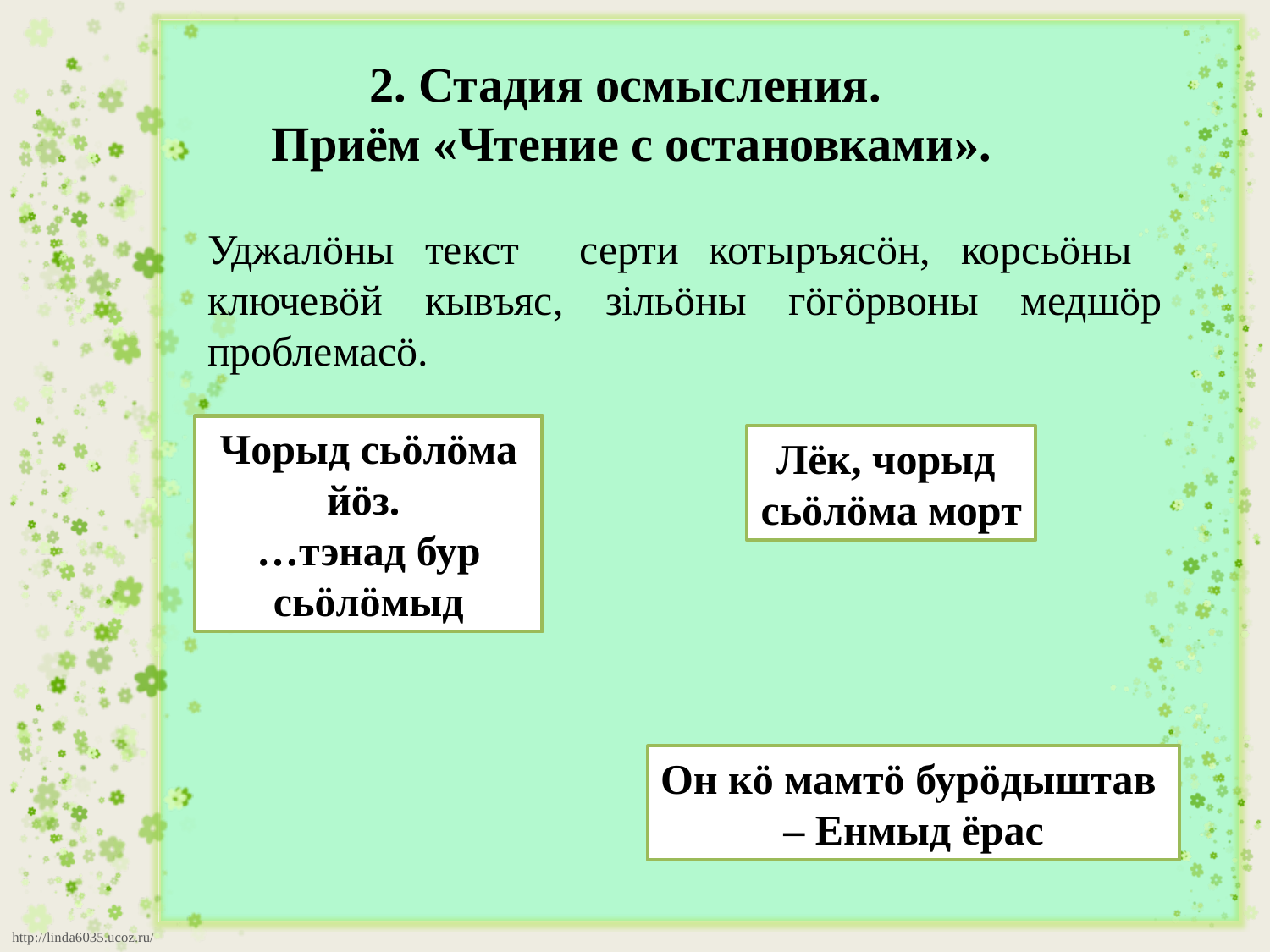

2. Стадия осмысления.
Приём «Чтение с остановками».
Уджалӧны текст  серти котыръясӧн, корсьӧны  ключевӧй кывъяс, зільӧны гӧгӧрвоны медшӧр проблемасӧ.
Чорыд сьӧлӧма йӧз.
…тэнад бур сьӧлӧмыд
Лёк, чорыд
сьӧлӧма морт
Он кӧ мамтӧ бурӧдыштав
– Енмыд ёрас